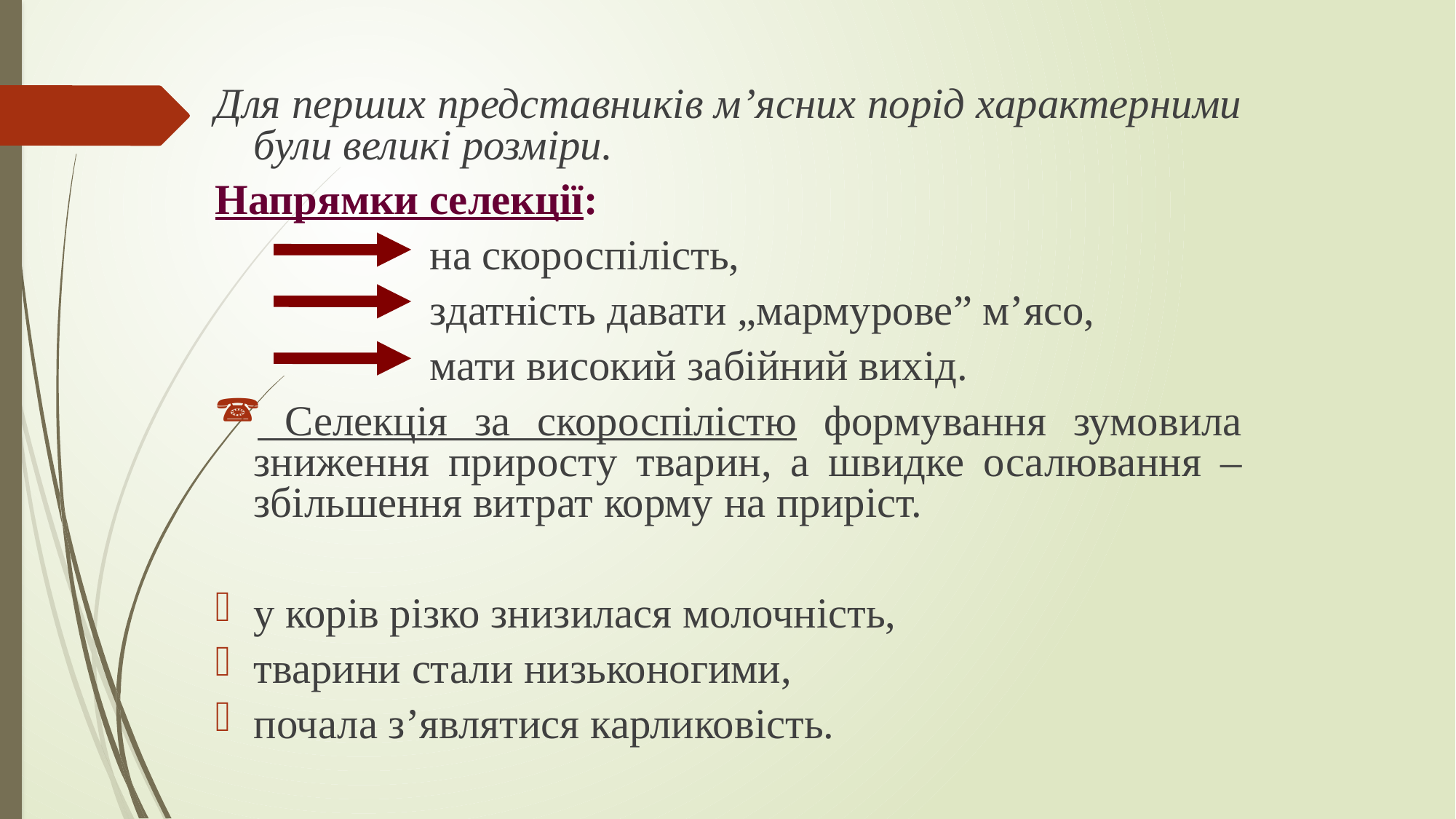

Для перших представників м’ясних порід характерними були великі розміри.
Напрямки селекції:
                    на скороспілість,
                    здатність давати „мармурове” м’ясо,
                    мати високий забійний вихід.
 Селекція за скороспілістю формування зумовила зниження приросту тварин, а швидке осалювання – збільшення витрат корму на приріст.

у корів різко знизилася молочність,
тварини стали низьконогими,
почала з’являтися карликовість.